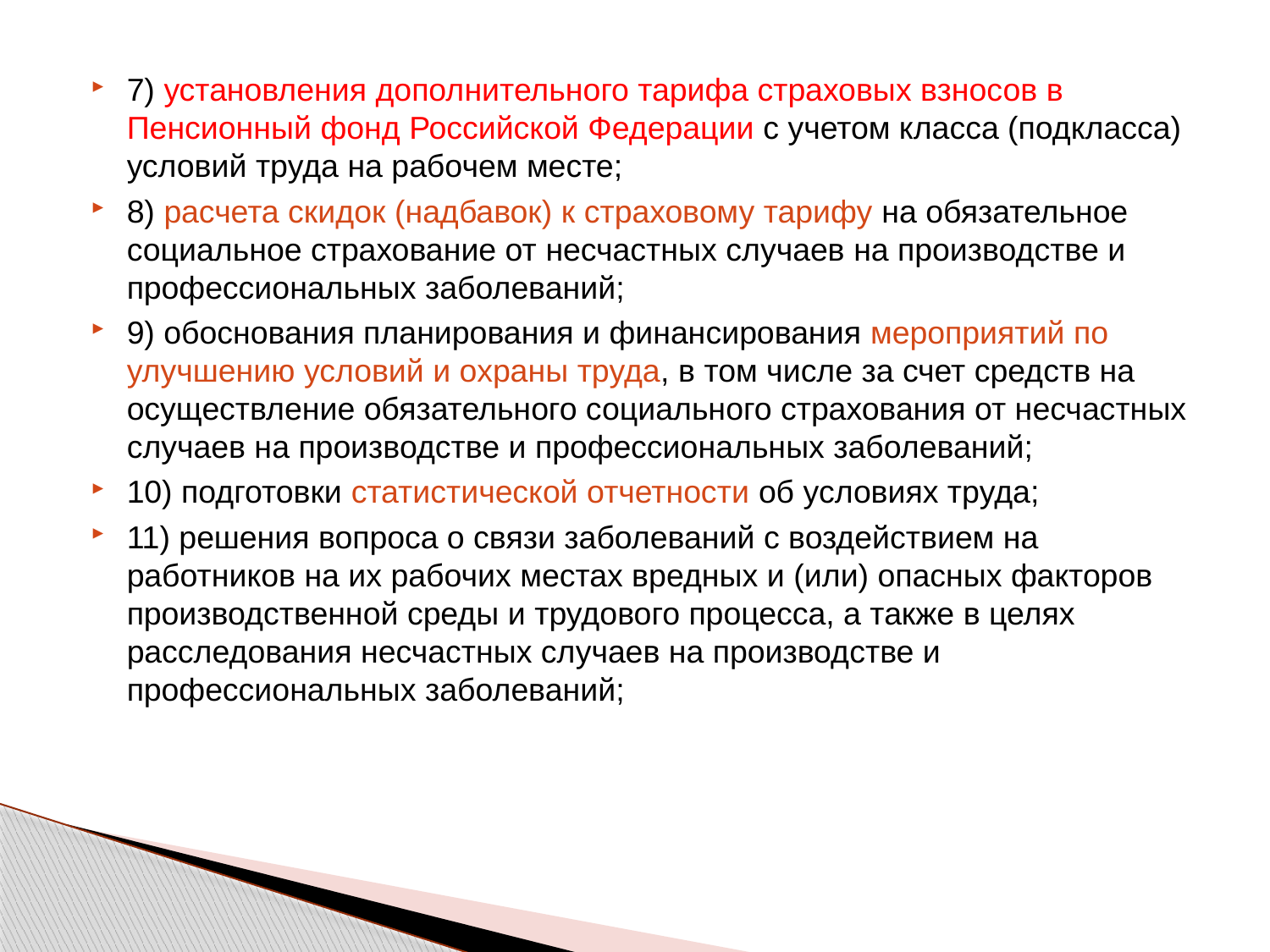

7) установления дополнительного тарифа страховых взносов в Пенсионный фонд Российской Федерации с учетом класса (подкласса) условий труда на рабочем месте;
8) расчета скидок (надбавок) к страховому тарифу на обязательное социальное страхование от несчастных случаев на производстве и профессиональных заболеваний;
9) обоснования планирования и финансирования мероприятий по улучшению условий и охраны труда, в том числе за счет средств на осуществление обязательного социального страхования от несчастных случаев на производстве и профессиональных заболеваний;
10) подготовки статистической отчетности об условиях труда;
11) решения вопроса о связи заболеваний с воздействием на работников на их рабочих местах вредных и (или) опасных факторов производственной среды и трудового процесса, а также в целях расследования несчастных случаев на производстве и профессиональных заболеваний;